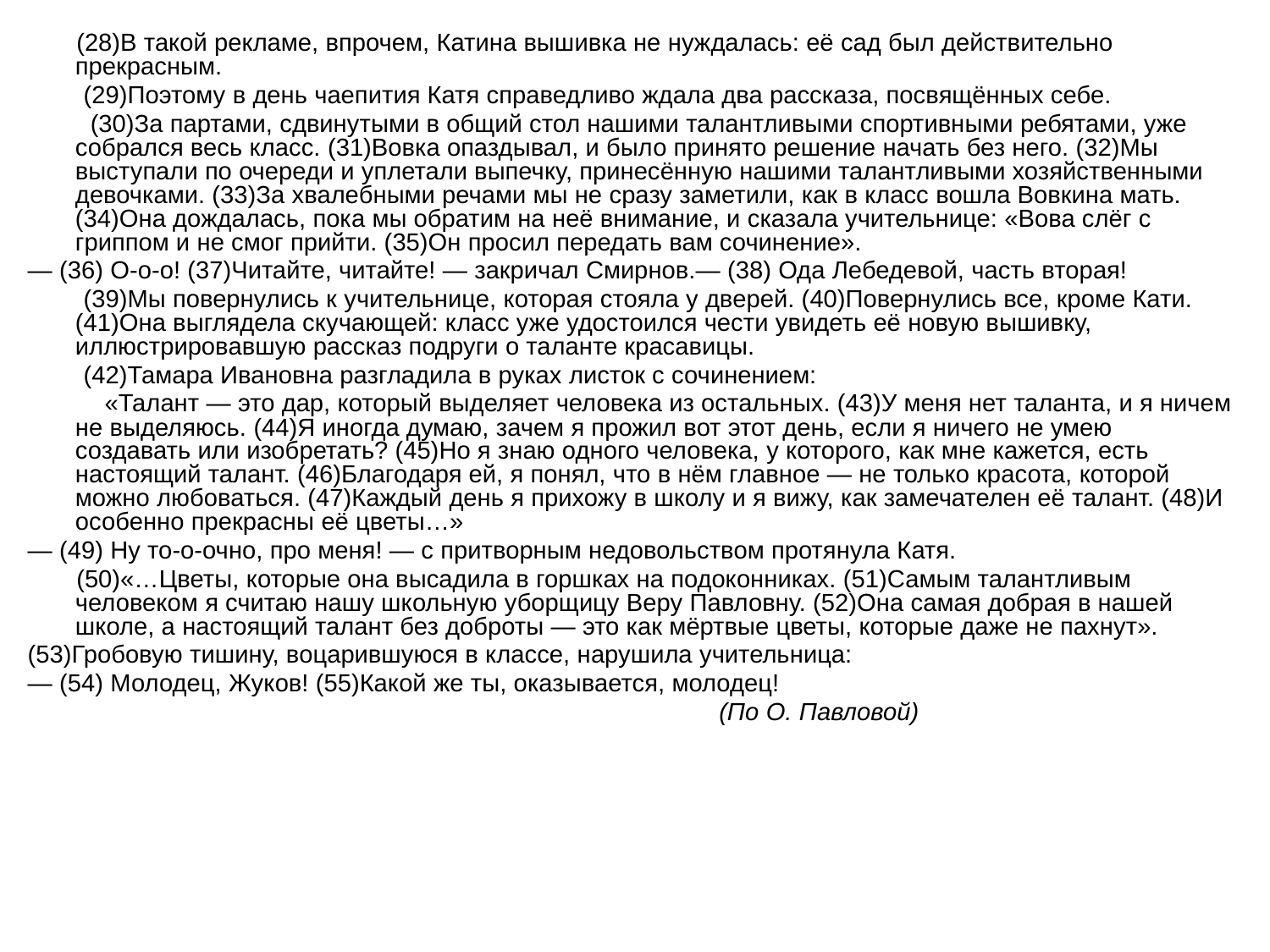

(28)В такой рекламе, впрочем, Катина вышивка не нуждалась: её сад был действительно прекрасным.
        (29)Поэтому в день чаепития Катя справедливо ждала два рассказа, посвящённых себе.
         (30)За партами, сдвинутыми в общий стол нашими талантливыми спортивными ребятами, уже собрался весь класс. (31)Вовка опаздывал, и было принято решение начать без него. (32)Мы выступали по очереди и уплетали выпечку, принесённую нашими талантливыми хозяйственными девочками. (33)За хвалебными речами мы не сразу заметили, как в класс вошла Вовкина мать. (34)Она дождалась, пока мы обратим на неё внимание, и сказала учительнице: «Вова слёг с гриппом и не смог прийти. (35)Он просил передать вам сочинение».
— (36) О-о-о! (37)Читайте, читайте! — закричал Смирнов.— (38) Ода Лебедевой, часть вторая!
        (39)Мы повернулись к учительнице, которая стояла у дверей. (40)Повернулись все, кроме Кати. (41)Она выглядела скучающей: класс уже удостоился чести увидеть её новую вышивку, иллюстрировавшую рассказ подруги о таланте красавицы.
        (42)Тамара Ивановна разгладила в руках листок с сочинением:
           «Талант — это дар, который выделяет человека из остальных. (43)У меня нет таланта, и я ничем не выделяюсь. (44)Я иногда думаю, зачем я прожил вот этот день, если я ничего не умею создавать или изобретать? (45)Но я знаю одного человека, у которого, как мне кажется, есть настоящий талант. (46)Благодаря ей, я понял, что в нём главное — не только красота, которой можно любоваться. (47)Каждый день я прихожу в школу и я вижу, как замечателен её талант. (48)И особенно прекрасны её цветы…»
— (49) Ну то-о-очно, про меня! — с притворным недовольством протянула Катя.
       (50)«…Цветы, которые она высадила в горшках на подоконниках. (51)Самым талантливым человеком я считаю нашу школьную уборщицу Веру Павловну. (52)Она самая добрая в нашей школе, а настоящий талант без доброты — это как мёртвые цветы, которые даже не пахнут».
(53)Гробовую тишину, воцарившуюся в классе, нарушила учительница:
— (54) Молодец, Жуков! (55)Какой же ты, оказывается, молодец!
                                                                                                   (По О. Павловой)